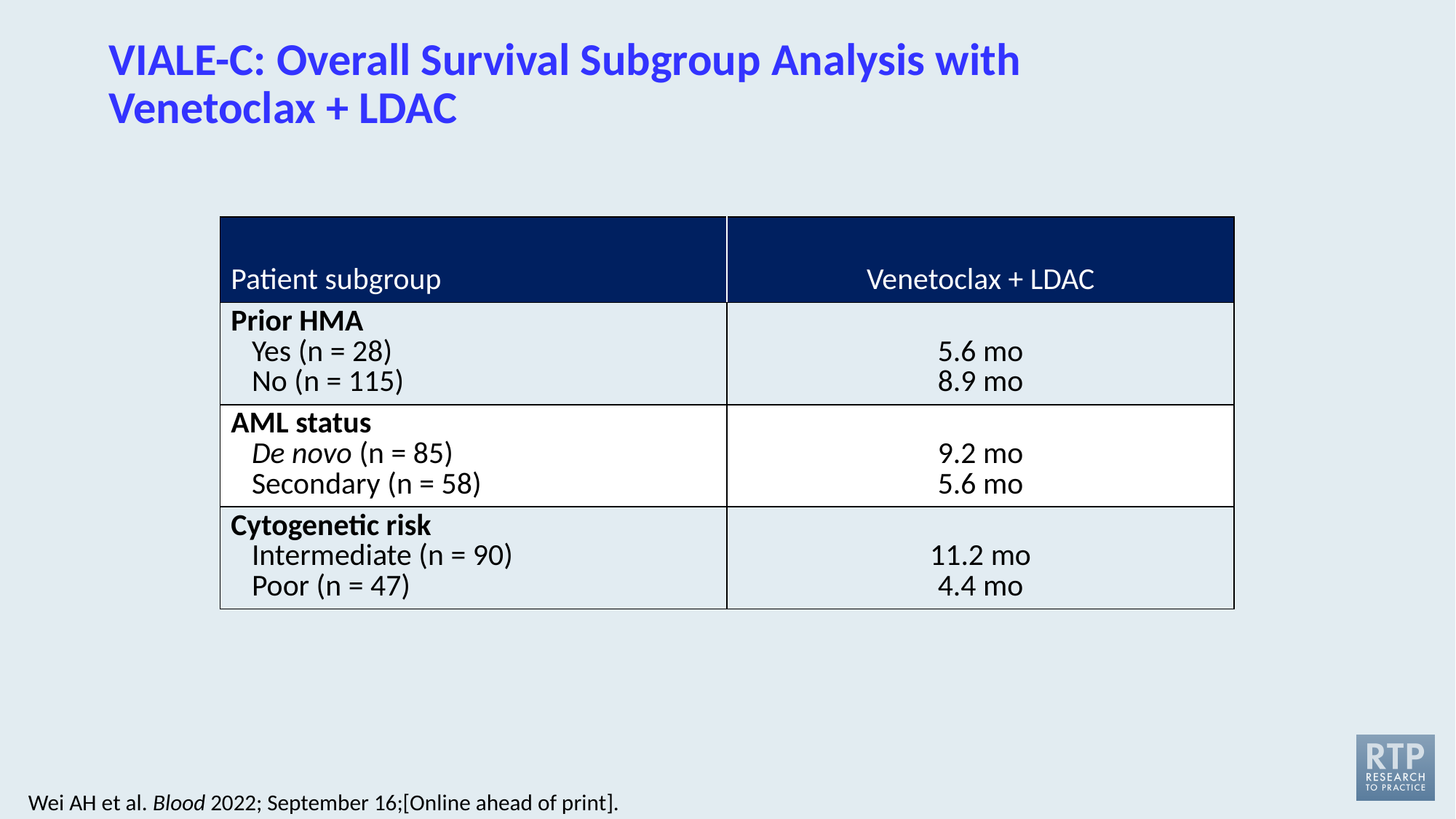

# VIALE-C: Overall Survival Subgroup Analysis with Venetoclax + LDAC
| Patient subgroup | Venetoclax + LDAC |
| --- | --- |
| Prior HMA Yes (n = 28) No (n = 115) | 5.6 mo 8.9 mo |
| AML status De novo (n = 85) Secondary (n = 58) | 9.2 mo 5.6 mo |
| Cytogenetic risk Intermediate (n = 90) Poor (n = 47) | 11.2 mo 4.4 mo |
Wei AH et al. Blood 2022; September 16;[Online ahead of print].